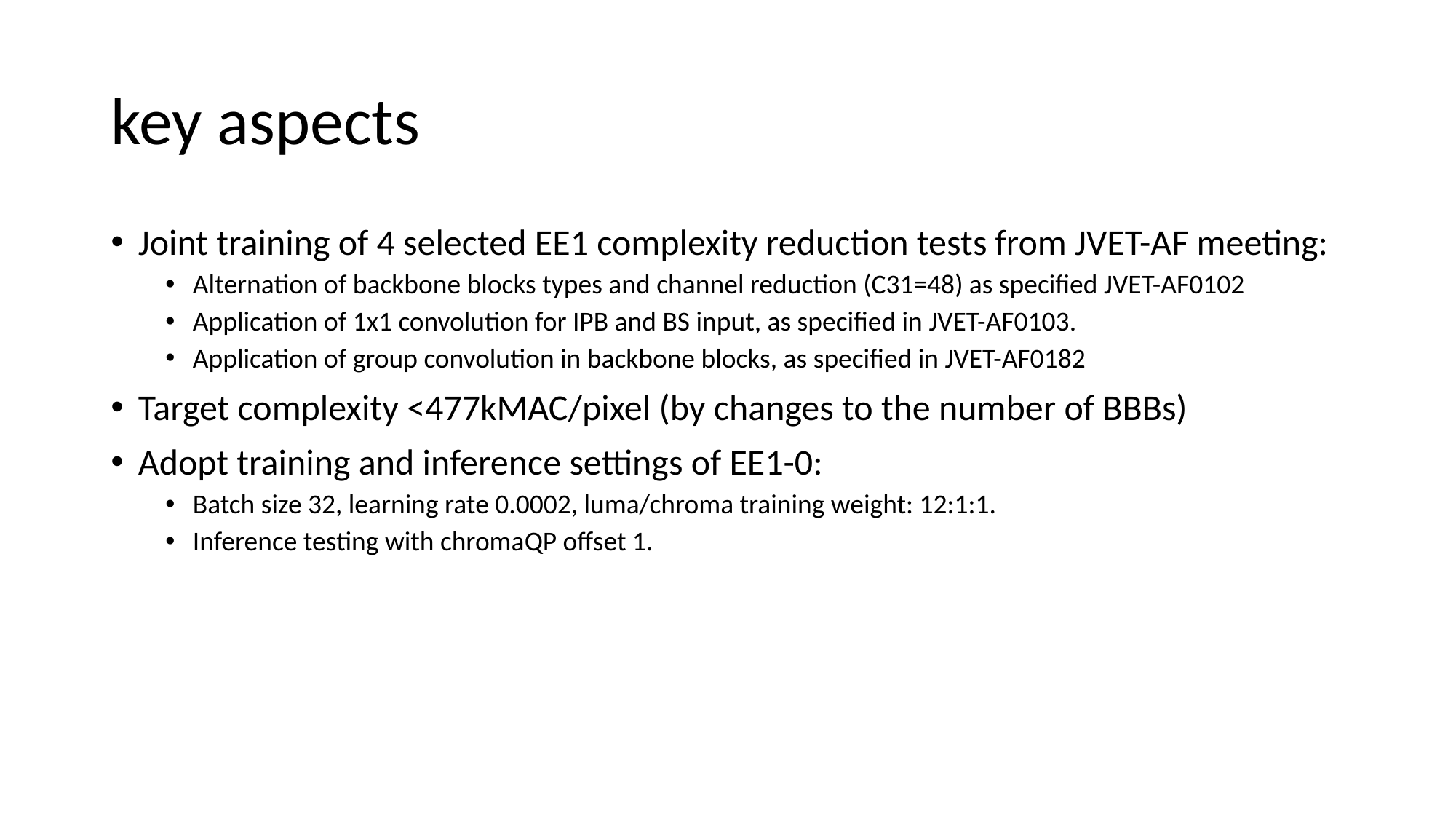

# key aspects
Joint training of 4 selected EE1 complexity reduction tests from JVET-AF meeting:
Alternation of backbone blocks types and channel reduction (C31=48) as specified JVET-AF0102
Application of 1x1 convolution for IPB and BS input, as specified in JVET-AF0103.
Application of group convolution in backbone blocks, as specified in JVET-AF0182
Target complexity <477kMAC/pixel (by changes to the number of BBBs)
Adopt training and inference settings of EE1-0:
Batch size 32, learning rate 0.0002, luma/chroma training weight: 12:1:1.
Inference testing with chromaQP offset 1.